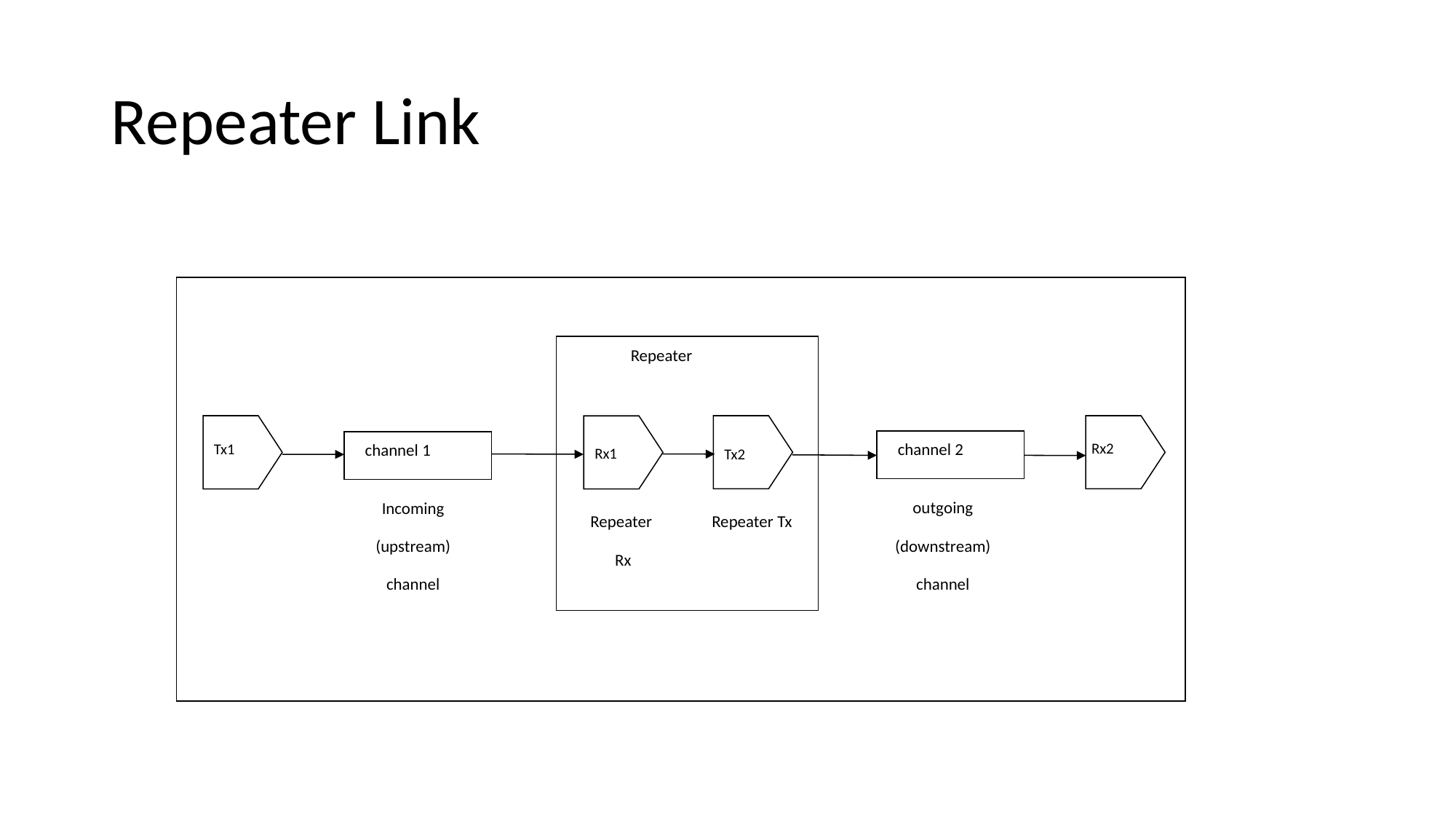

# Repeater Link

Repeater
Rx1

Tx2
channel 2
Rx2
Tx1
channel 1

outgoing
(downstream)
channel
Incoming
(upstream)
channel
Repeater
Rx
Repeater Tx